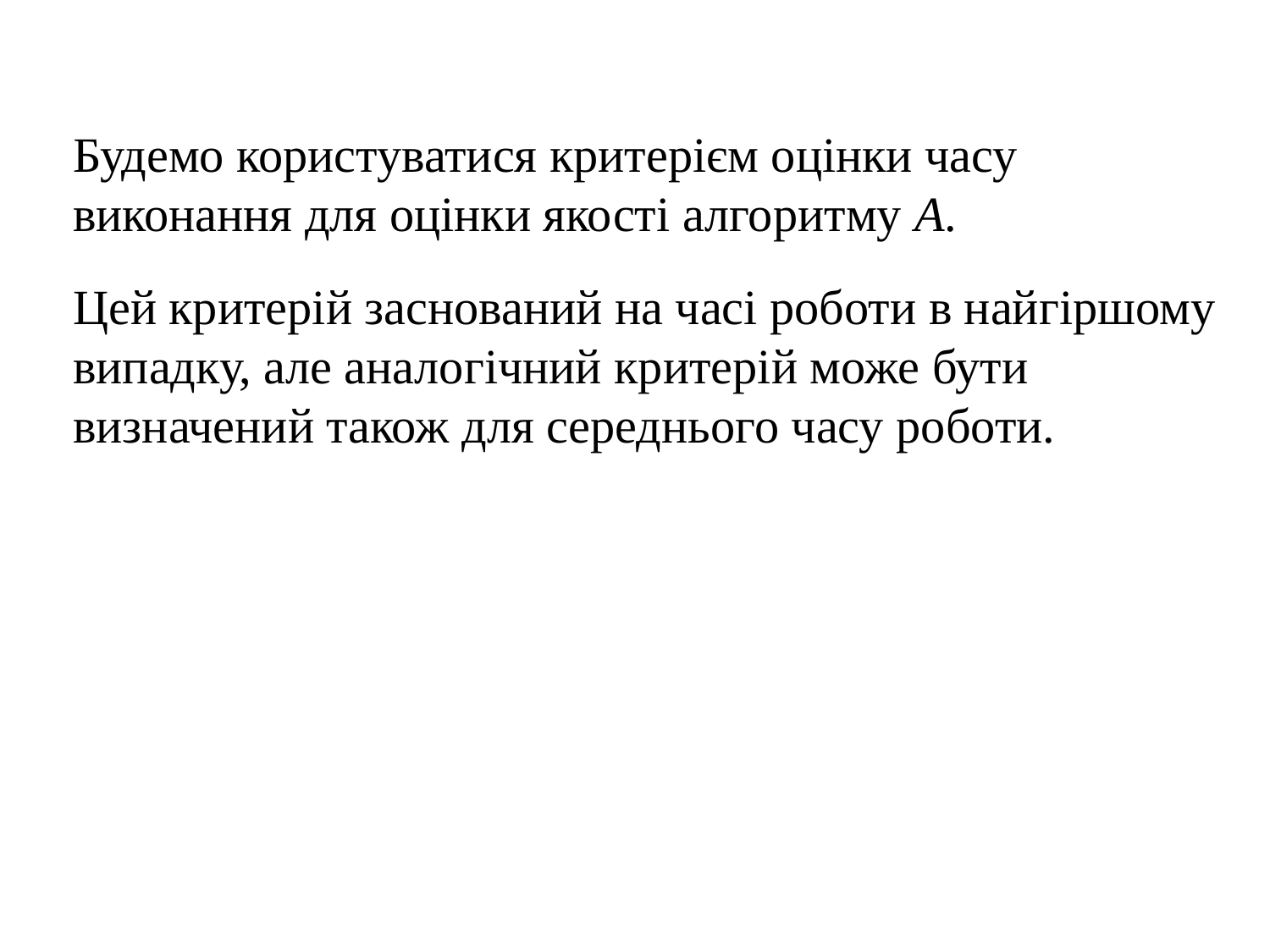

Будемо користуватися критерієм оцінки часу виконання для оцінки якості алгоритму А.

	Цей критерій заснований на часі роботи в найгіршому випадку, але аналогічний критерій може бути визначений також для середнього часу роботи.